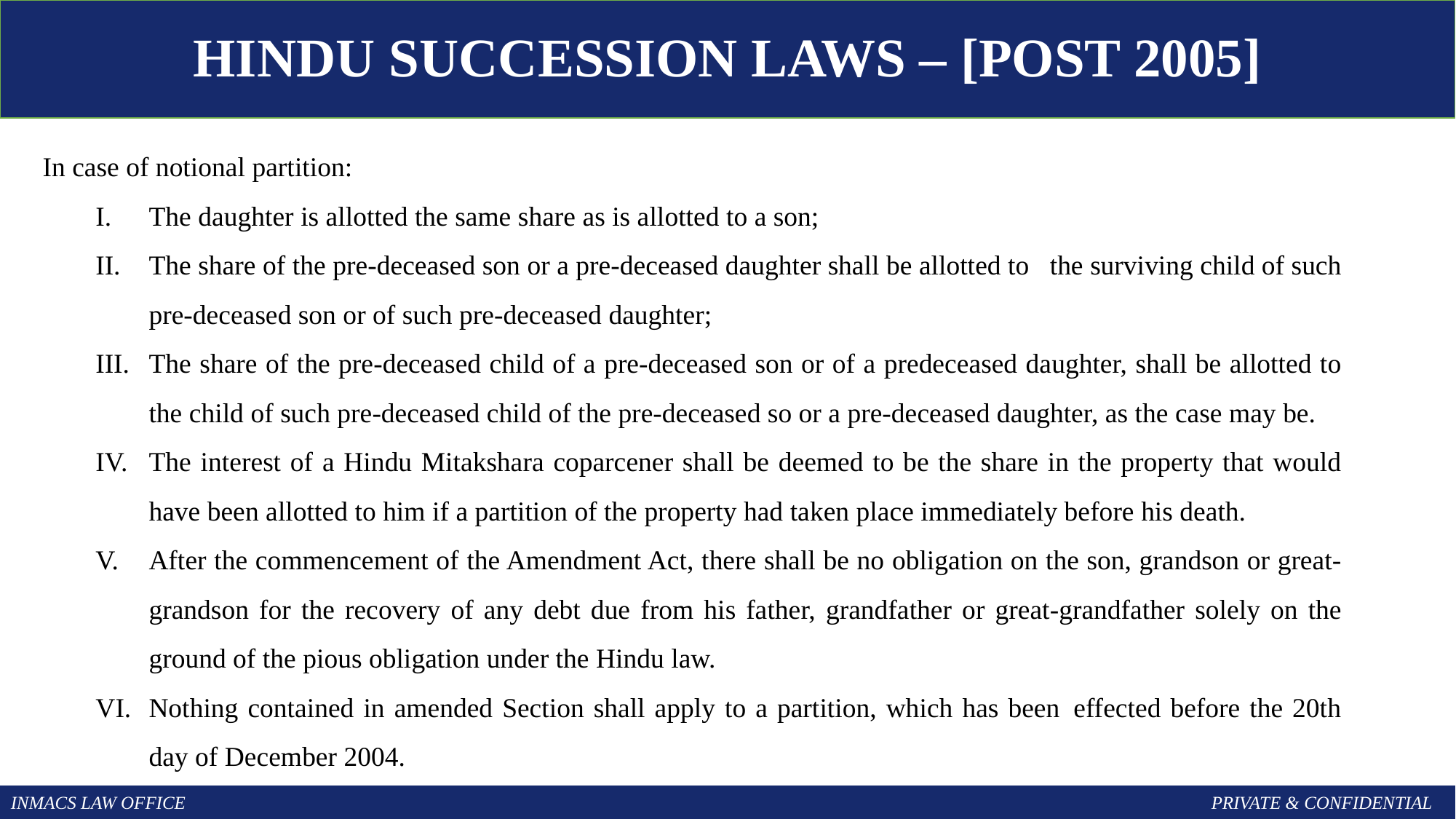

HINDU SUCCESSION LAWS – [POST 2005]
In case of notional partition:
The daughter is allotted the same share as is allotted to a son;
The share of the pre-deceased son or a pre-deceased daughter shall be allotted to   the surviving child of such pre-deceased son or of such pre-deceased daughter;
The share of the pre-deceased child of a pre-deceased son or of a predeceased daughter, shall be allotted to the child of such pre-deceased child of the pre-deceased so or a pre-deceased daughter, as the case may be.
The interest of a Hindu Mitakshara coparcener shall be deemed to be the share in the property that would have been allotted to him if a partition of the property had taken place immediately before his death.
After the commencement of the Amendment Act, there shall be no obligation on the son, grandson or great-grandson for the recovery of any debt due from his father, grandfather or great-grandfather solely on the ground of the pious obligation under the Hindu law.
Nothing contained in amended Section shall apply to a partition, which has been  effected before the 20th day of December 2004.
INMACS LAW OFFICE										PRIVATE & CONFIDENTIAL